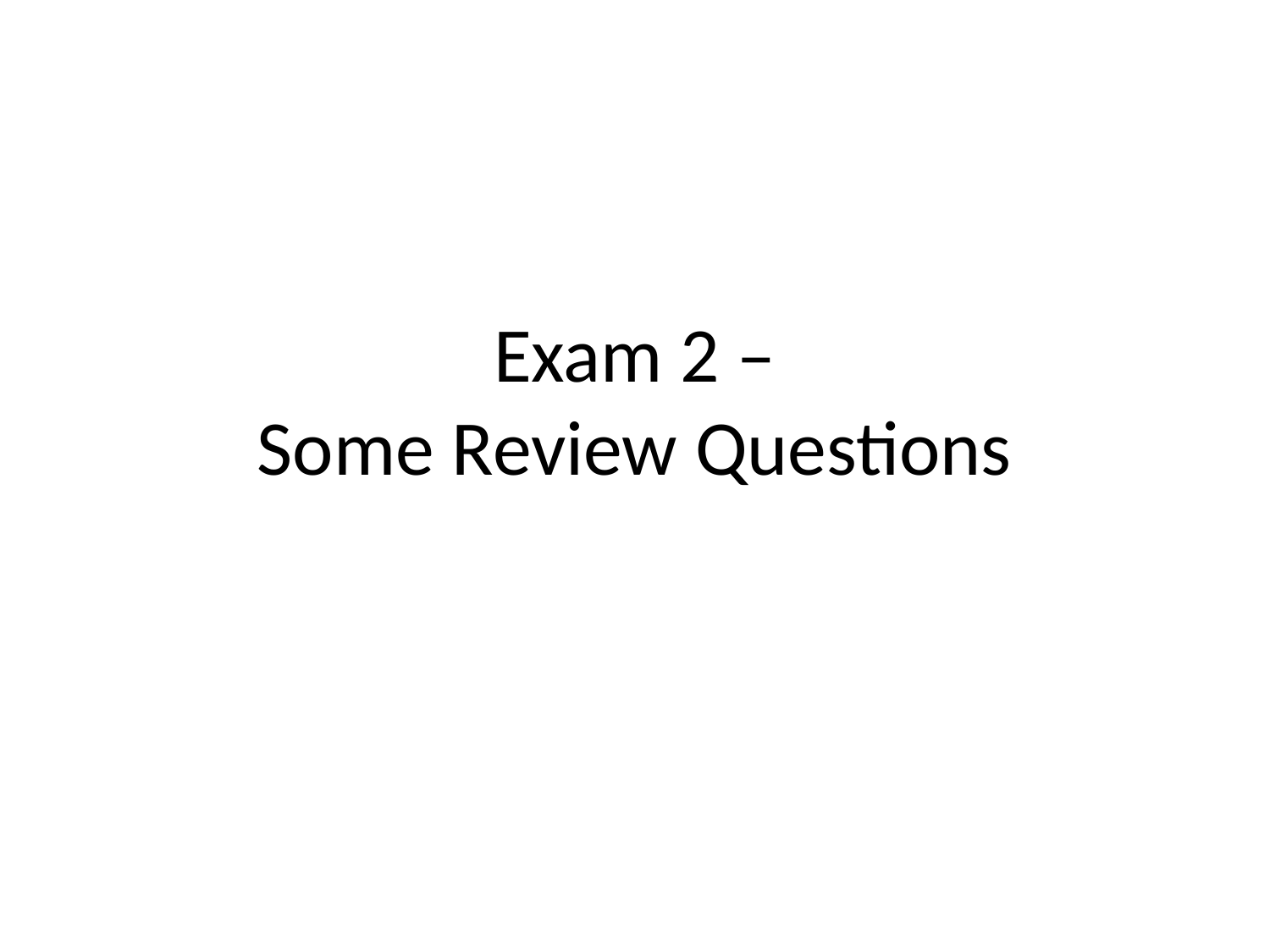

# Exam 2 – Some Review Questions